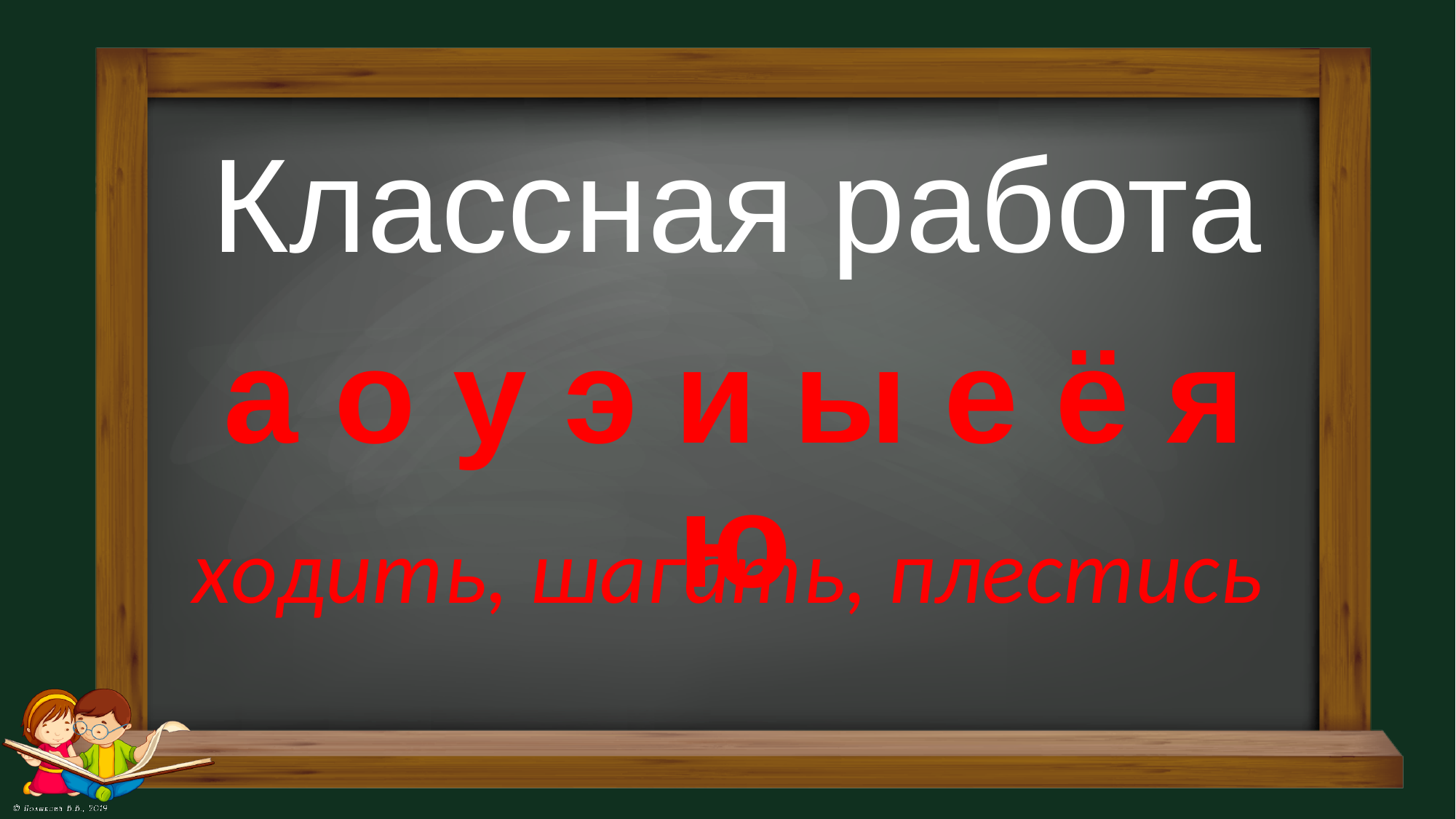

# Классная работа
а о у э и ы е ё я ю
ходить, шагать, плестись